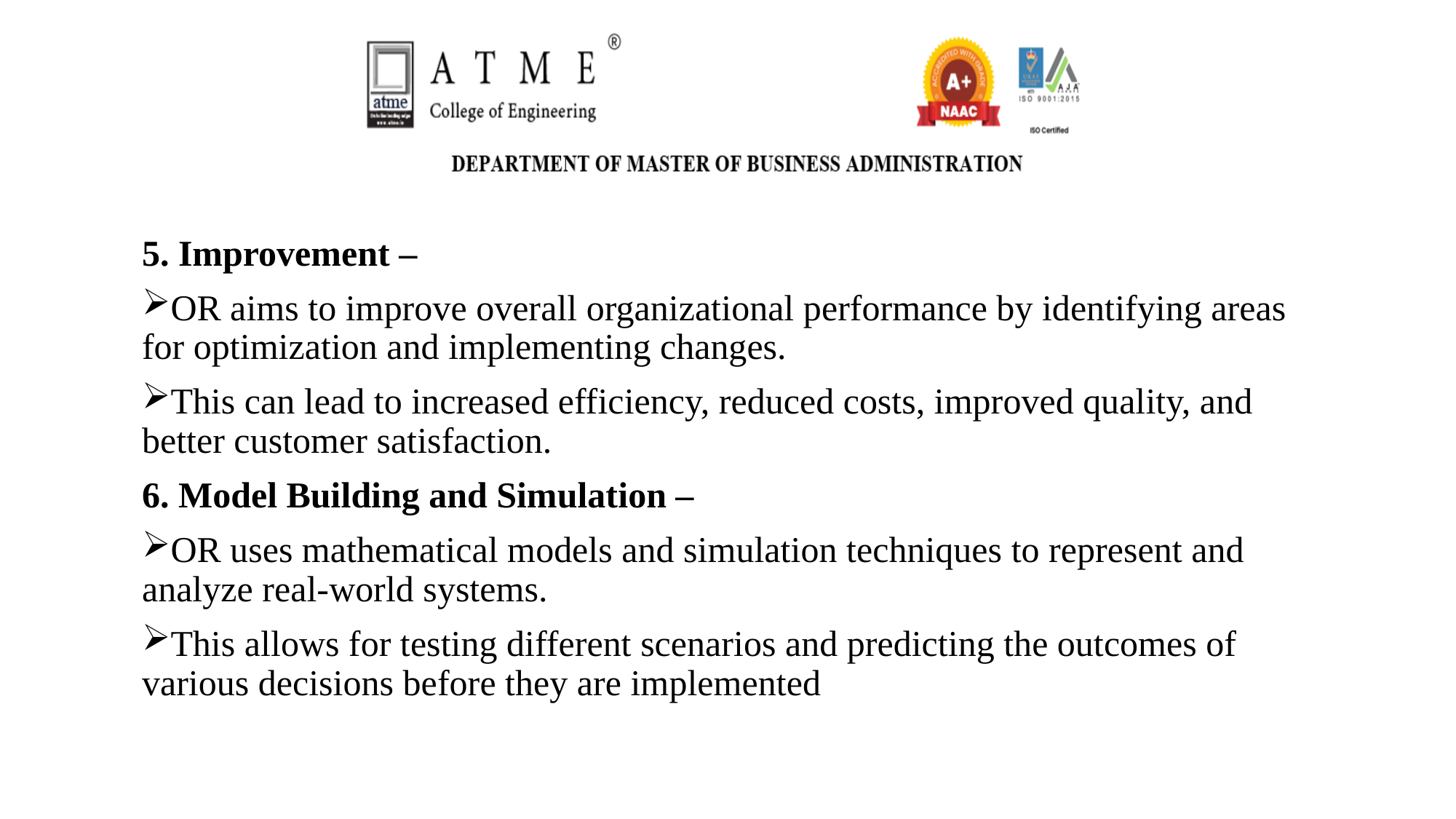

5. Improvement –
OR aims to improve overall organizational performance by identifying areas for optimization and implementing changes.
This can lead to increased efficiency, reduced costs, improved quality, and better customer satisfaction.
6. Model Building and Simulation –
OR uses mathematical models and simulation techniques to represent and analyze real-world systems.
This allows for testing different scenarios and predicting the outcomes of various decisions before they are implemented